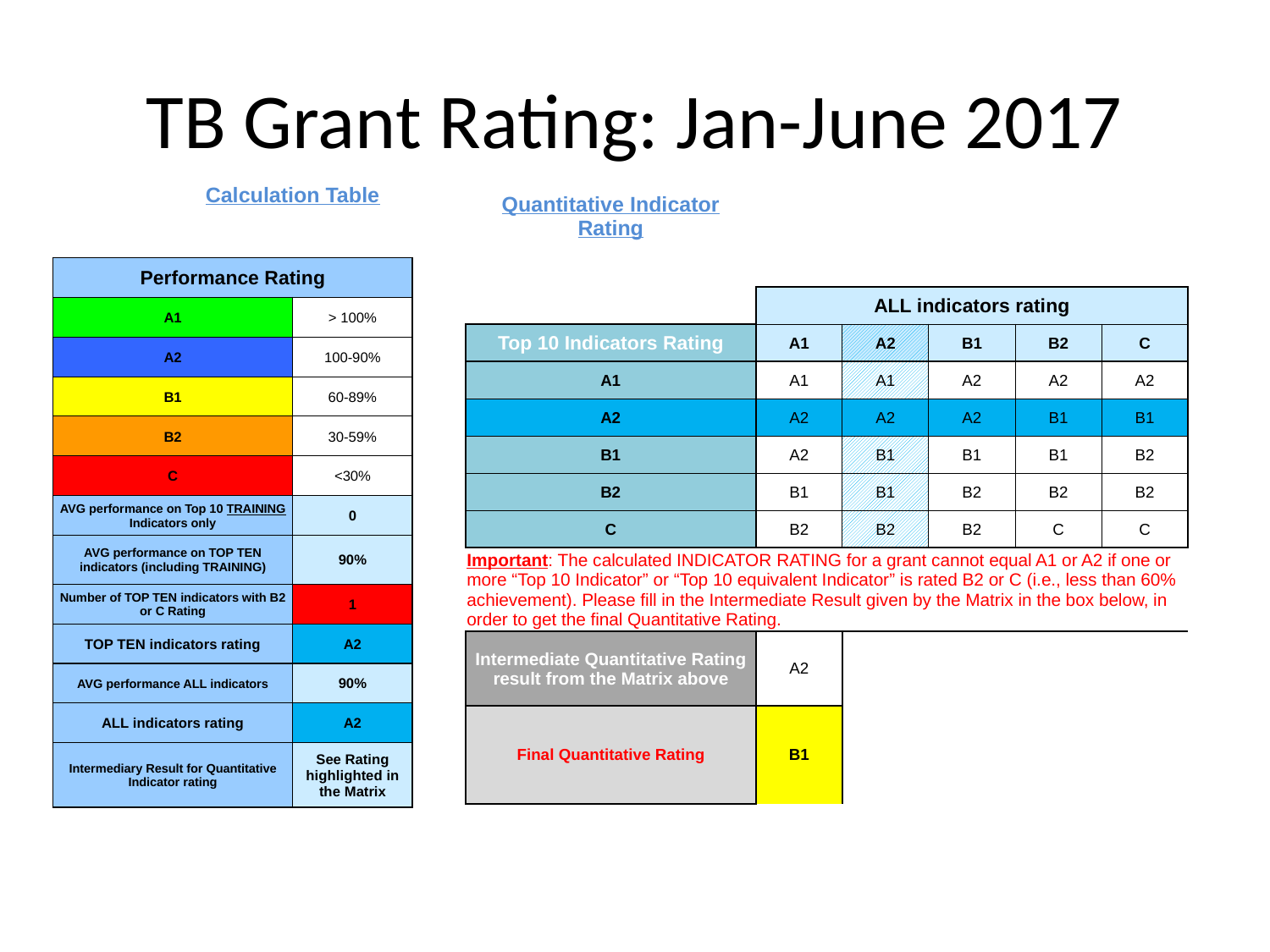

# TB Grant Rating: Jan-June 2017
|  | Calculation Table |  |
| --- | --- | --- |
|  |  |  |
| Performance Rating |  |  |
| A1 |  | > 100% |
| A2 |  | 100-90% |
| B1 |  | 60-89% |
| B2 |  | 30-59% |
| C |  | <30% |
| AVG performance on Top 10 TRAINING Indicators only |  | 0 |
| AVG performance on TOP TEN indicators (including TRAINING) |  | 90% |
| Number of TOP TEN indicators with B2 or C Rating |  | 1 |
| TOP TEN indicators rating |  | A2 |
| AVG performance ALL indicators |  | 90% |
| ALL indicators rating |  | A2 |
| Intermediary Result for Quantitative Indicator rating |  | See Rating highlighted in the Matrix |
| Quantitative Indicator Rating |  |  |  |  |  |
| --- | --- | --- | --- | --- | --- |
|  |  |  |  |  |  |
|  | ALL indicators rating |  |  |  |  |
| Top 10 Indicators Rating | A1 | A2 | B1 | B2 | C |
| A1 | A1 | A1 | A2 | A2 | A2 |
| A2 | A2 | A2 | A2 | B1 | B1 |
| B1 | A2 | B1 | B1 | B1 | B2 |
| B2 | B1 | B1 | B2 | B2 | B2 |
| C | B2 | B2 | B2 | C | C |
| Important: The calculated INDICATOR RATING for a grant cannot equal A1 or A2 if one or more “Top 10 Indicator” or “Top 10 equivalent Indicator” is rated B2 or C (i.e., less than 60% achievement). Please fill in the Intermediate Result given by the Matrix in the box below, in order to get the final Quantitative Rating. |  |  |  |  |  |
| Intermediate Quantitative Rating result from the Matrix above | A2 |  |  |  |  |
|  |  |  |  |  |  |
| Final Quantitative Rating | B1 |  |  |  |  |
|  |  |  |  |  |  |